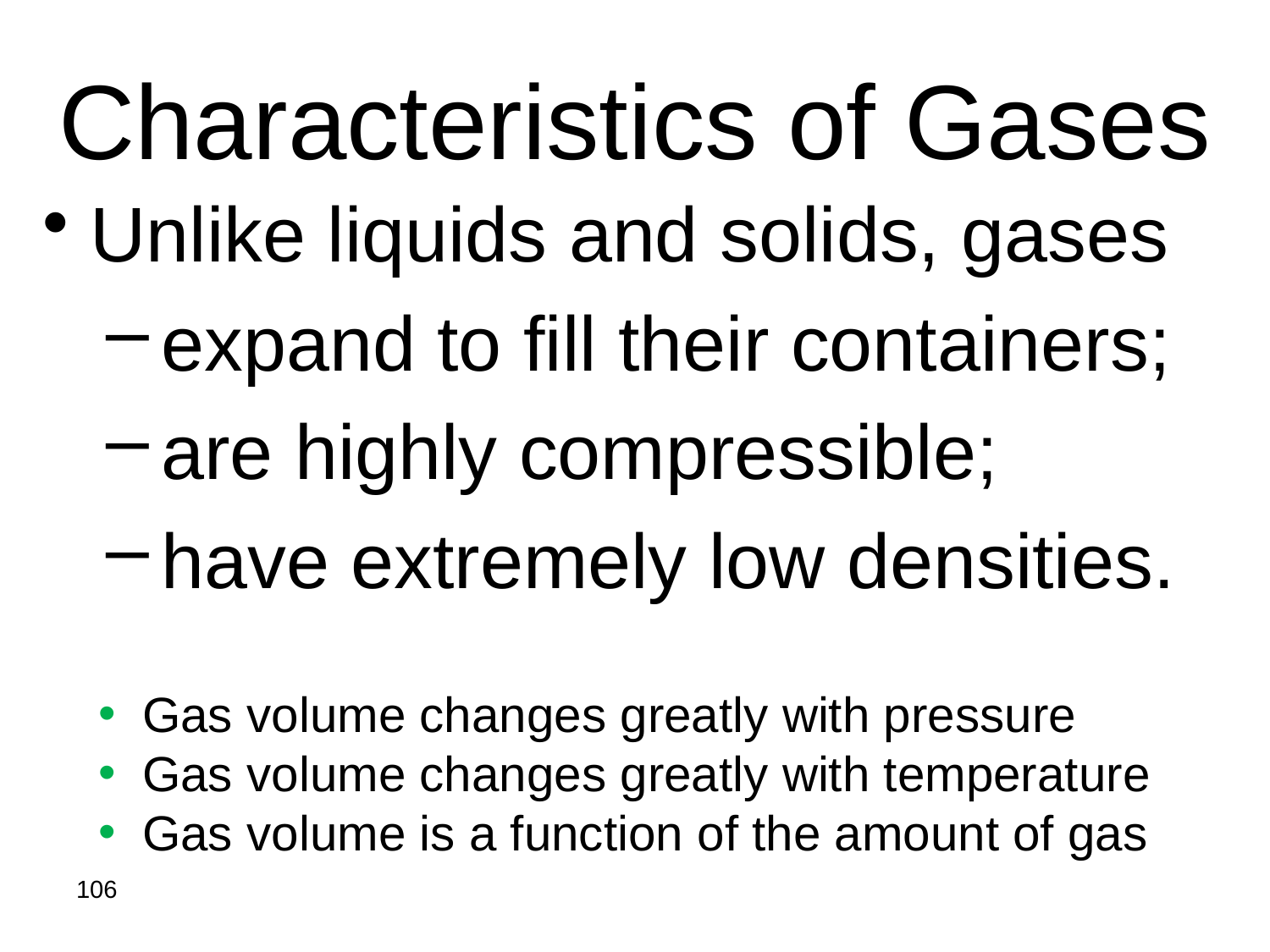

# Characteristics of Gases
Unlike liquids and solids, gases
expand to fill their containers;
are highly compressible;
have extremely low densities.
 Gas volume changes greatly with pressure
 Gas volume changes greatly with temperature
 Gas volume is a function of the amount of gas
106